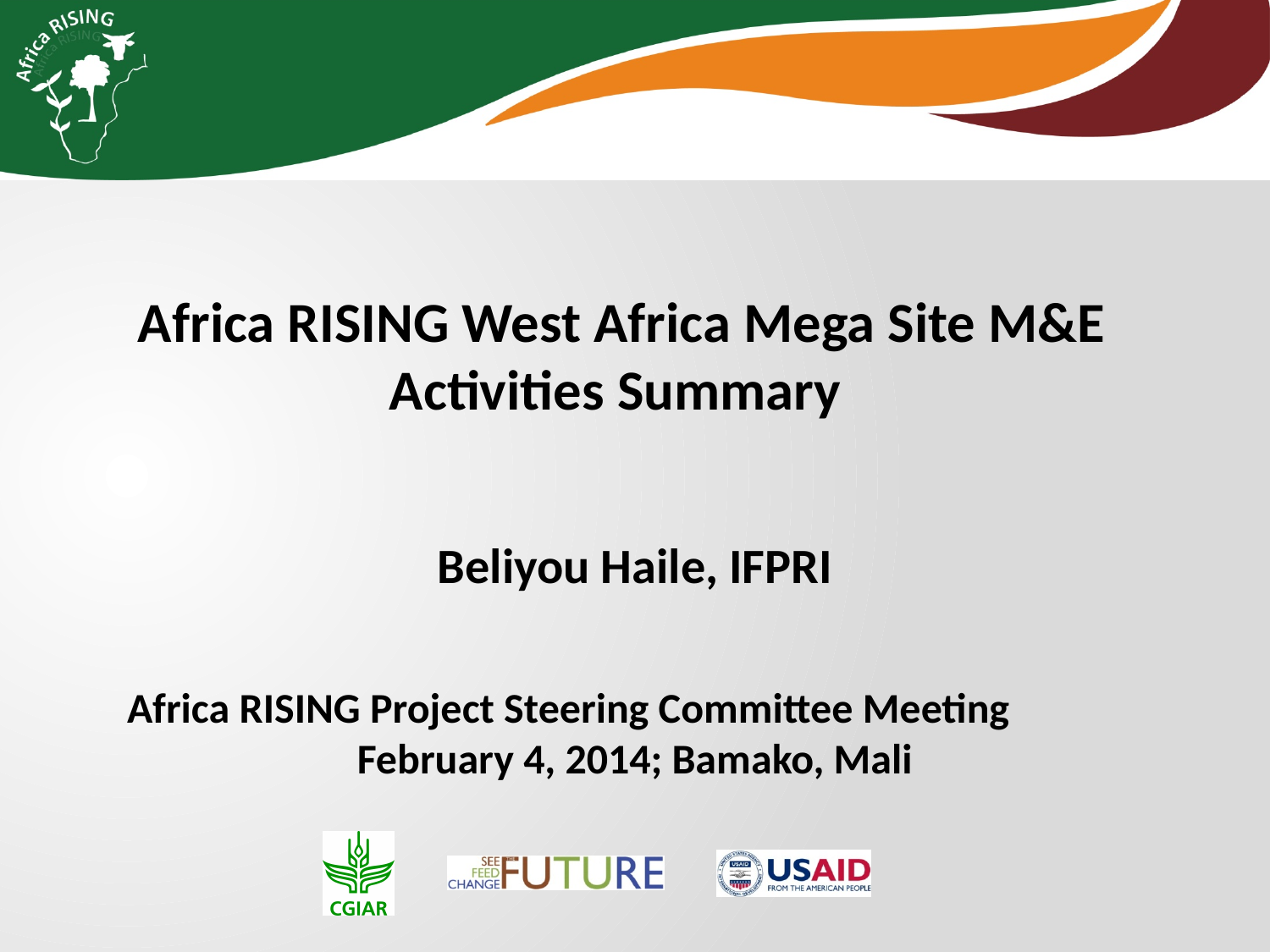

Africa RISING West Africa Mega Site M&E Activities Summary

Beliyou Haile, IFPRI

Africa RISING Project Steering Committee Meeting 	February 4, 2014; Bamako, Mali